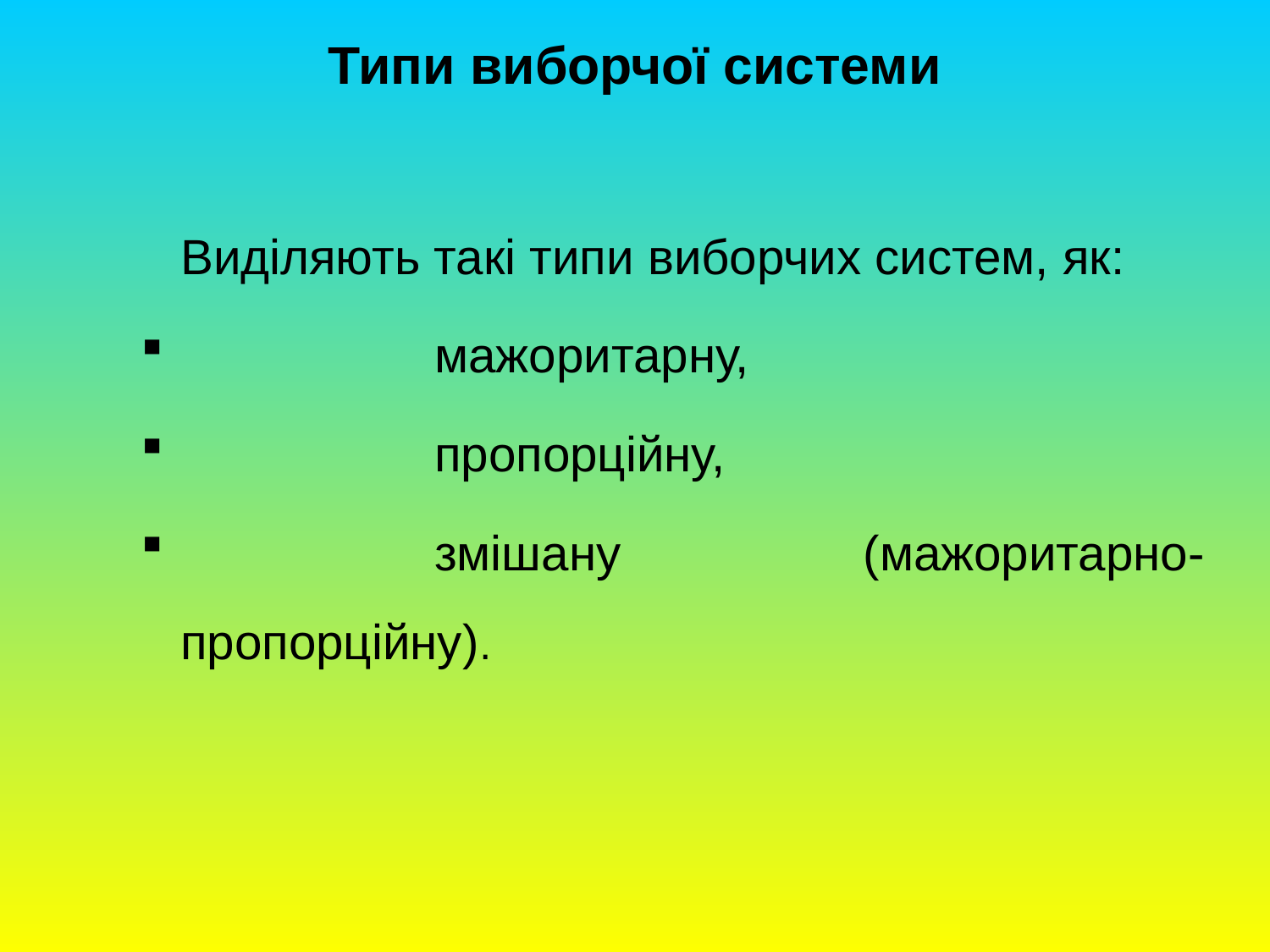

# Типи виборчої системи
	Виділяють такі типи виборчих систем, як:
		мажоритарну,
		пропорційну,
		змішану (мажоритарно-пропорційну).